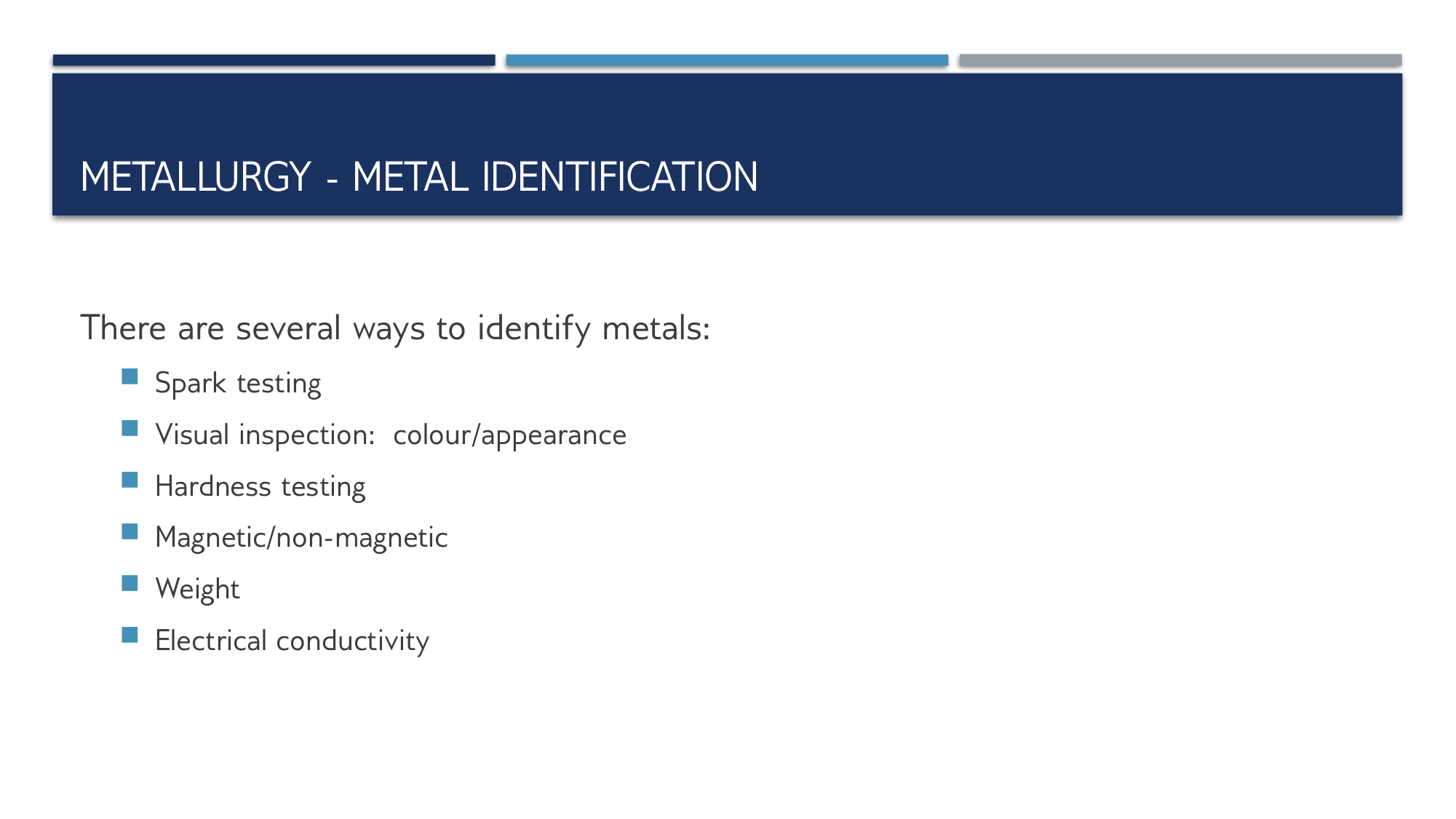

# Metallurgy - Metal Identification
There are several ways to identify metals:
Spark testing
Visual inspection:  colour/appearance
Hardness testing
Magnetic/non-magnetic
Weight
Electrical conductivity